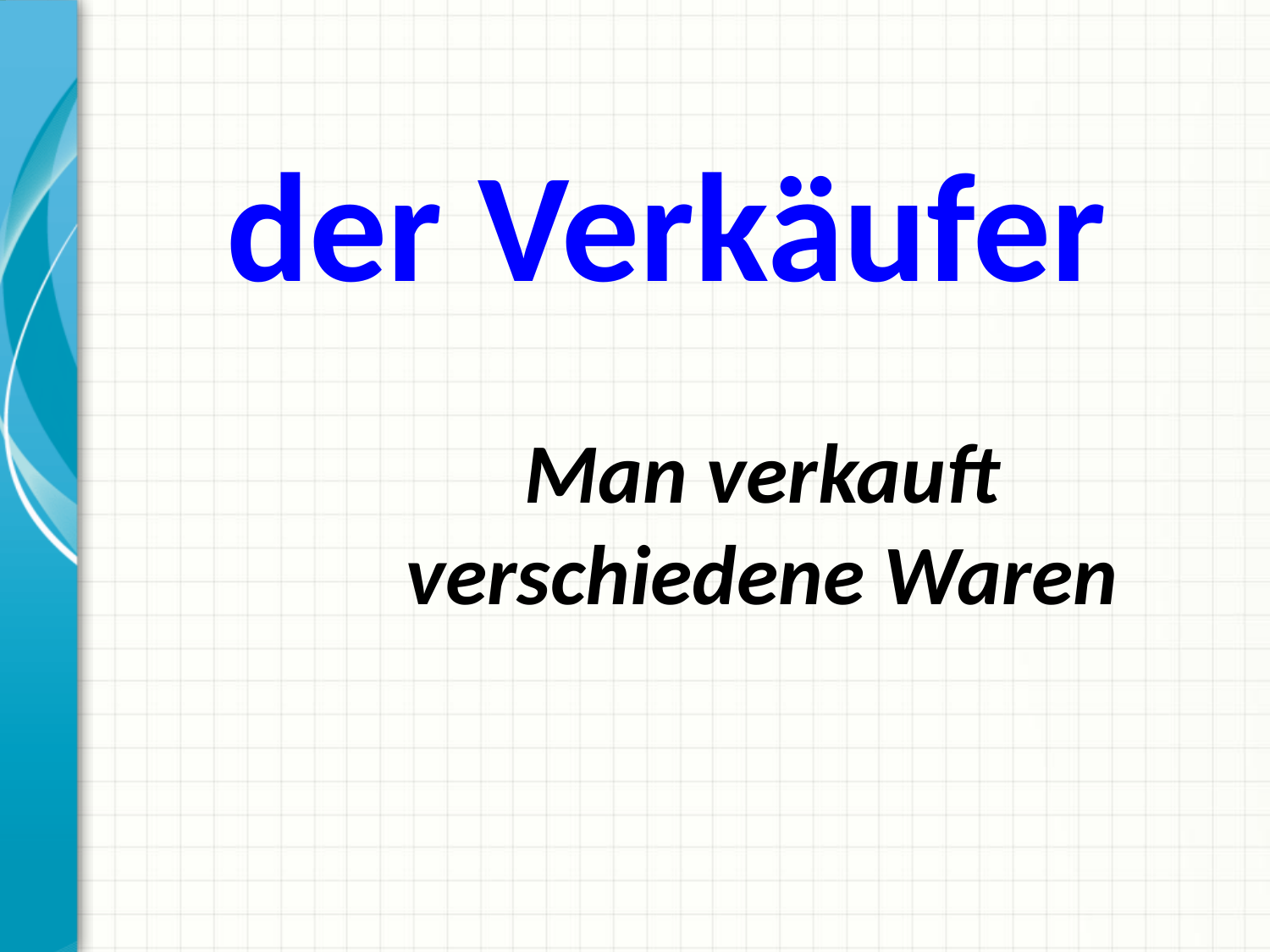

# der Verkäufer
Man verkauft verschiedene Waren